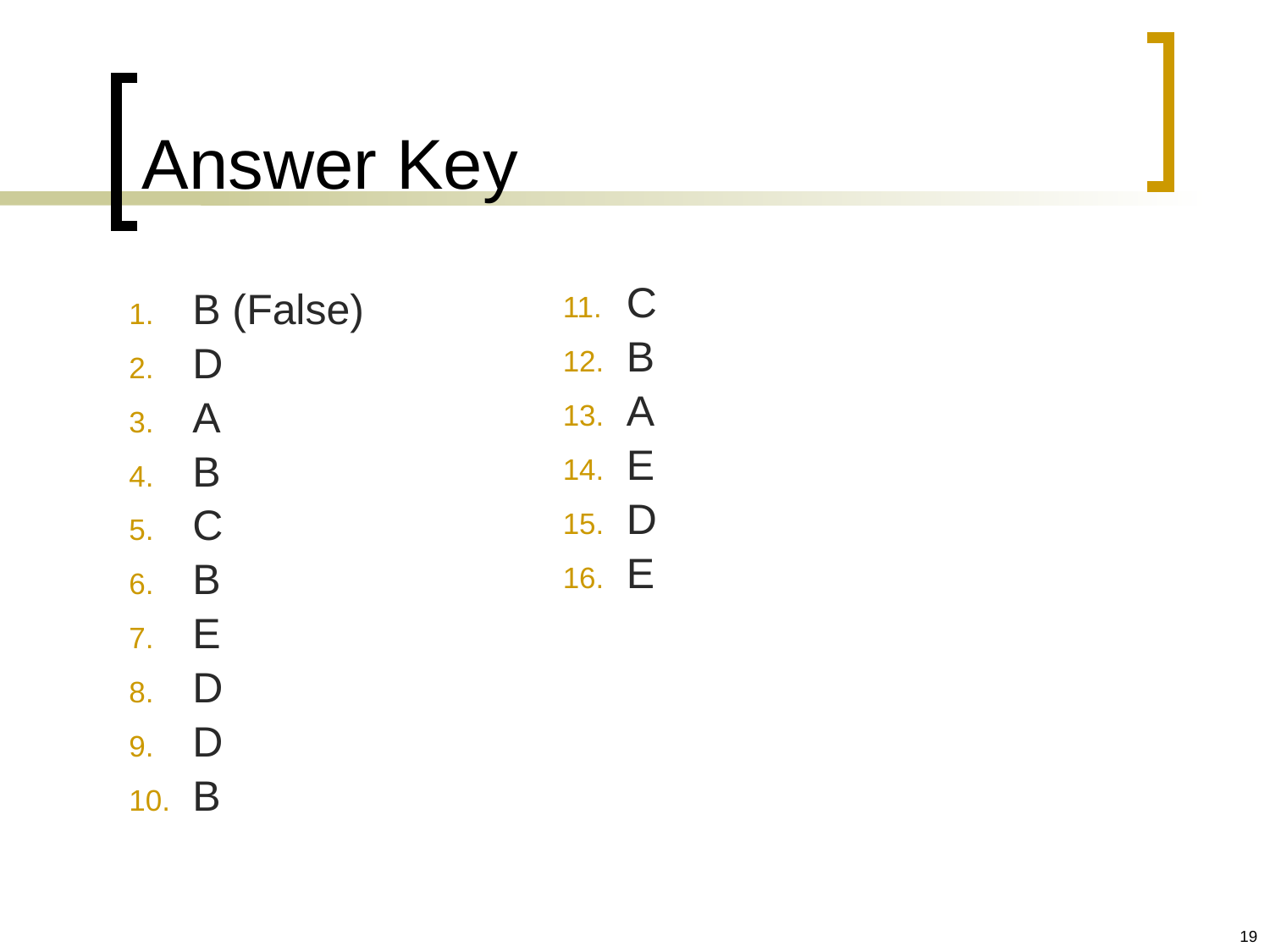

# Answer Key

B (False)
D
A
B
C
B
E
D
D
B

C
B
A
E
D
E